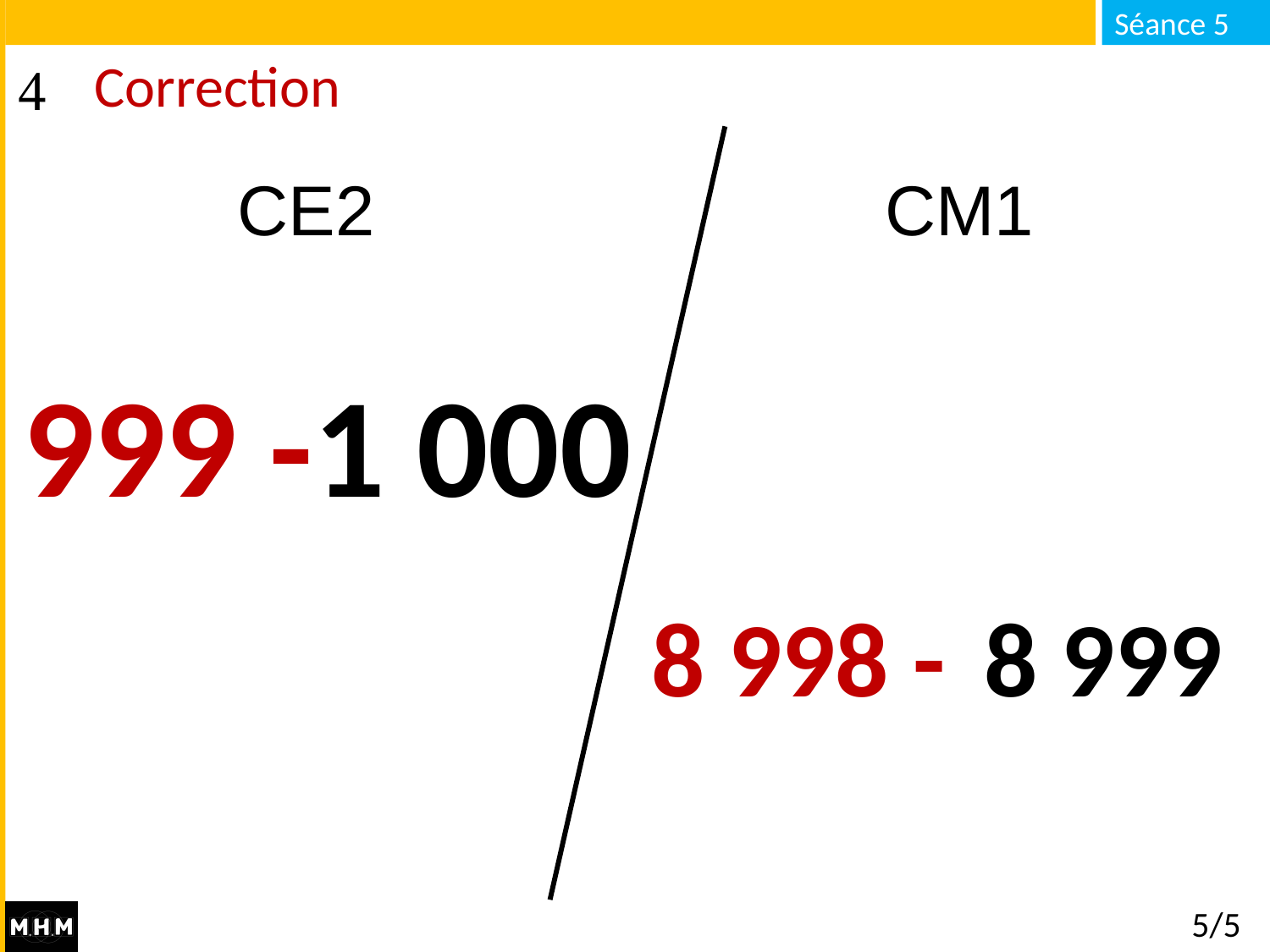

# Correction

CE2                          CM1
999 -
1 000
8 998 -
8 999
5/5